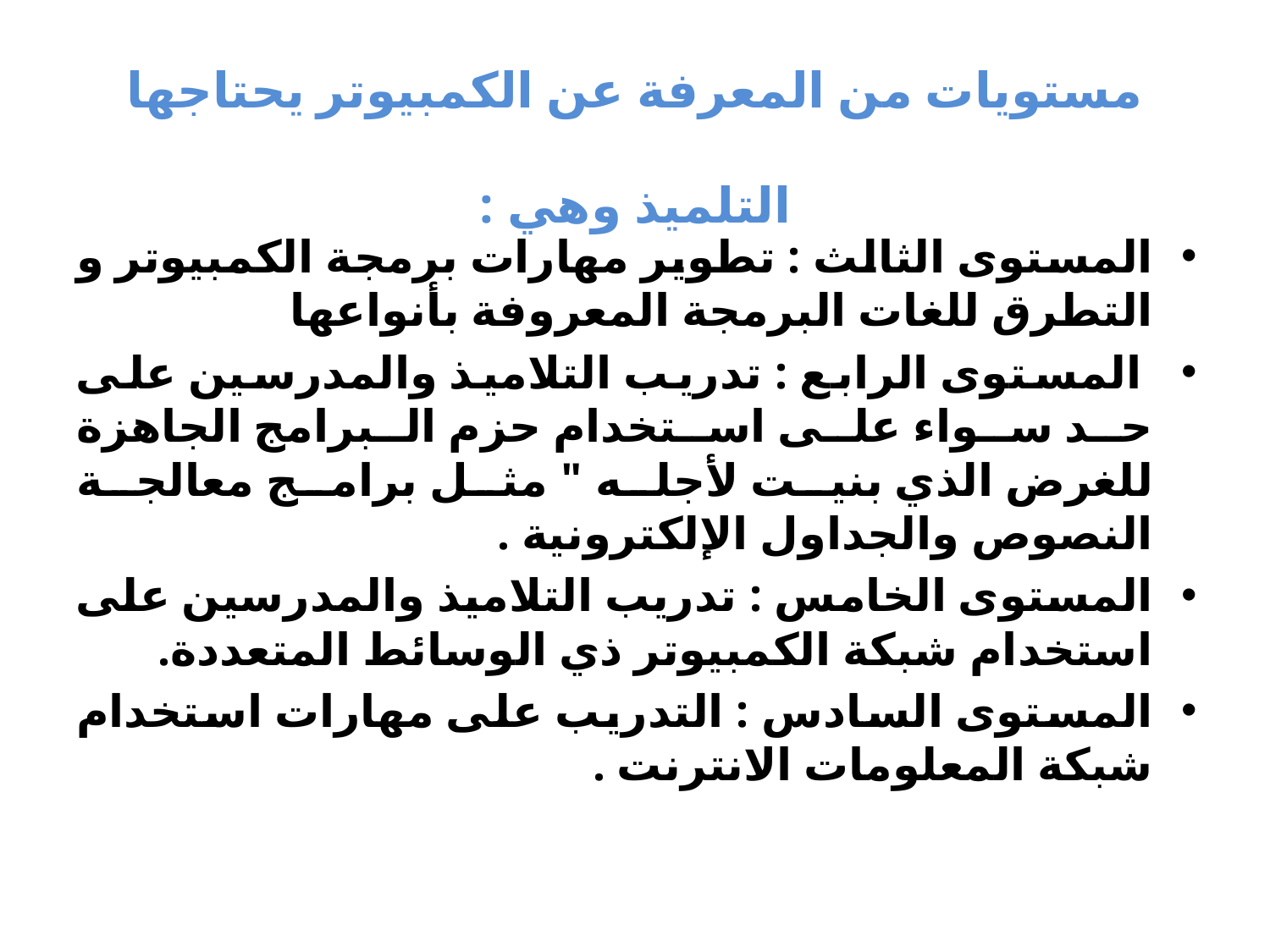

# مستويات من المعرفة عن الكمبيوتر يحتاجها التلميذ وهي :
المستوى الثالث : تطوير مهارات برمجة الكمبيوتر و التطرق للغات البرمجة المعروفة بأنواعها
 المستوى الرابع : تدريب التلاميذ والمدرسين على حد سواء على استخدام حزم البرامج الجاهزة للغرض الذي بنيت لأجله " مثل برامج معالجة النصوص والجداول الإلكترونية .
المستوى الخامس : تدريب التلاميذ والمدرسين على استخدام شبكة الكمبيوتر ذي الوسائط المتعددة.
المستوى السادس : التدريب على مهارات استخدام شبكة المعلومات الانترنت .